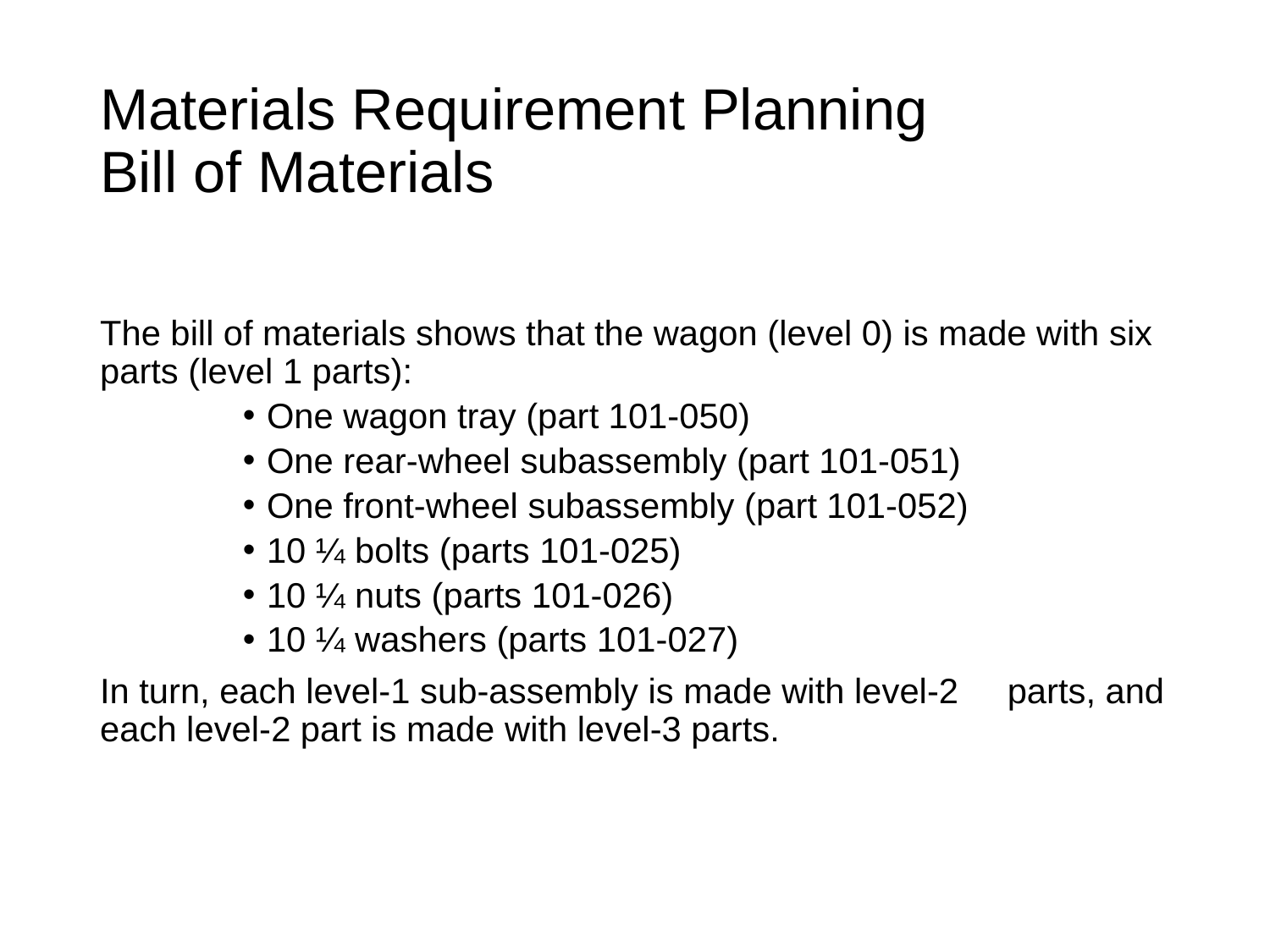

# Materials Requirement Planning Bill of Materials

The bill of materials shows that the wagon (level 0) is made with six parts (level 1 parts):
One wagon tray (part 101-050)
One rear-wheel subassembly (part 101-051)
One front-wheel subassembly (part 101-052)
10 ¼ bolts (parts 101-025)
10 ¼ nuts (parts 101-026)
10 ¼ washers (parts 101-027)
In turn, each level-1 sub-assembly is made with level-2     parts, and each level-2 part is made with level-3 parts.